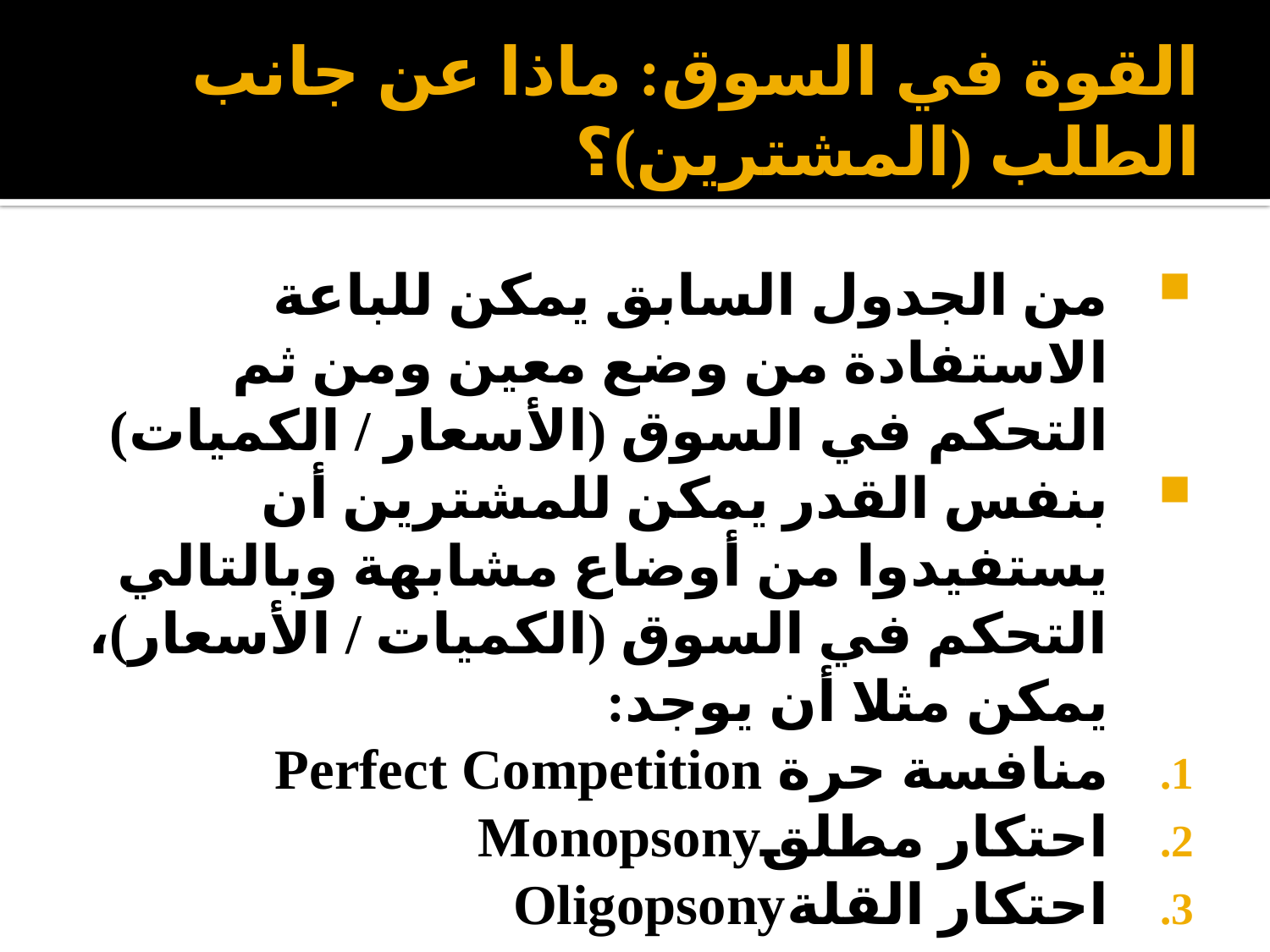

# القوة في السوق: ماذا عن جانب الطلب (المشترين)؟
من الجدول السابق يمكن للباعة الاستفادة من وضع معين ومن ثم التحكم في السوق (الأسعار / الكميات)
بنفس القدر يمكن للمشترين أن يستفيدوا من أوضاع مشابهة وبالتالي التحكم في السوق (الكميات / الأسعار)، يمكن مثلا أن يوجد:
منافسة حرة Perfect Competition
احتكار مطلقMonopsony
احتكار القلةOligopsony